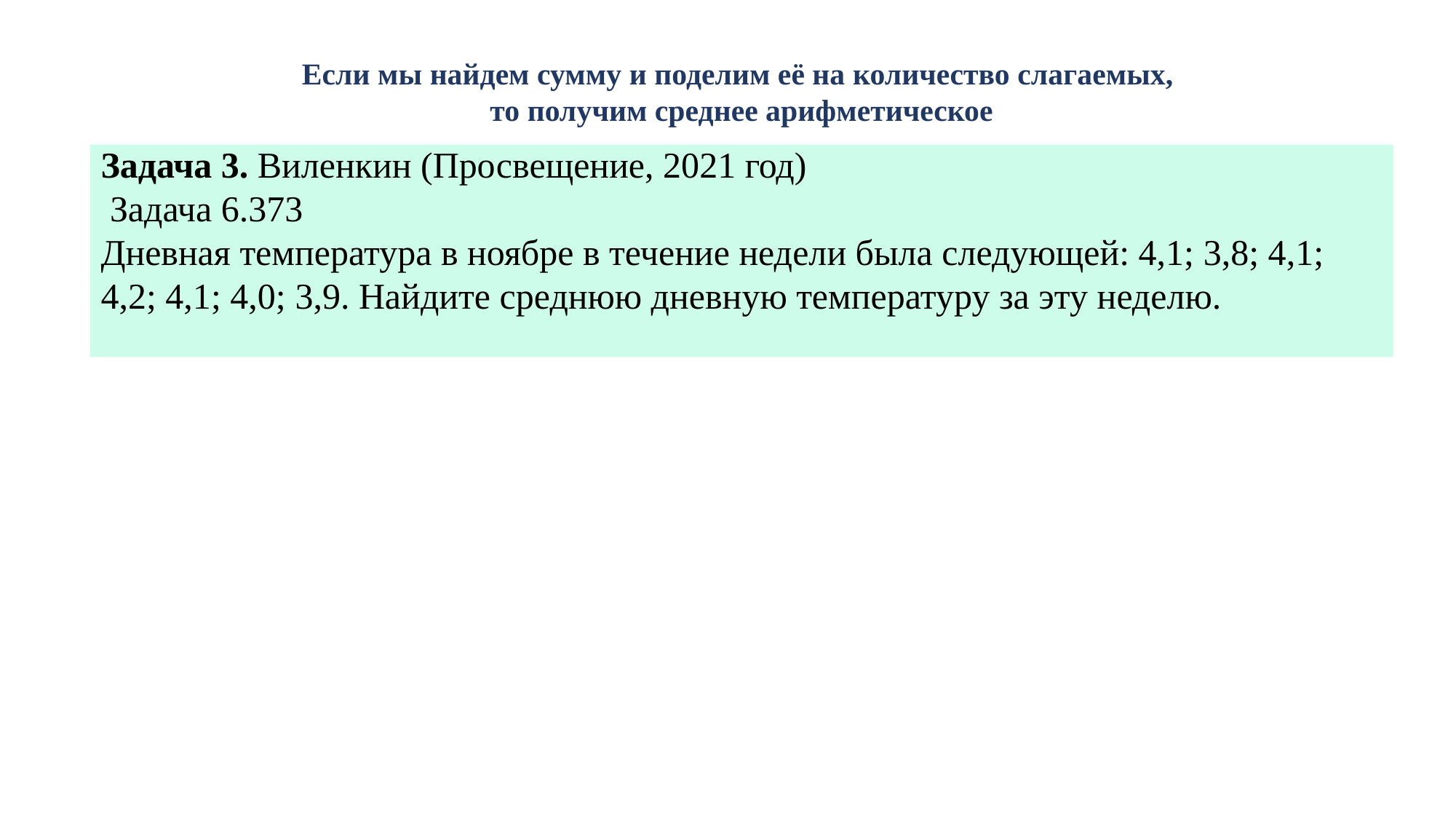

Если мы найдем сумму и поделим её на количество слагаемых,
то получим среднее арифметическое
Задача 3. Виленкин (Просвещение, 2021 год)
 Задача 6.373
Дневная температура в ноябре в течение недели была следующей: 4,1; 3,8; 4,1; 4,2; 4,1; 4,0; 3,9. Найдите среднюю дневную температуру за эту неделю.